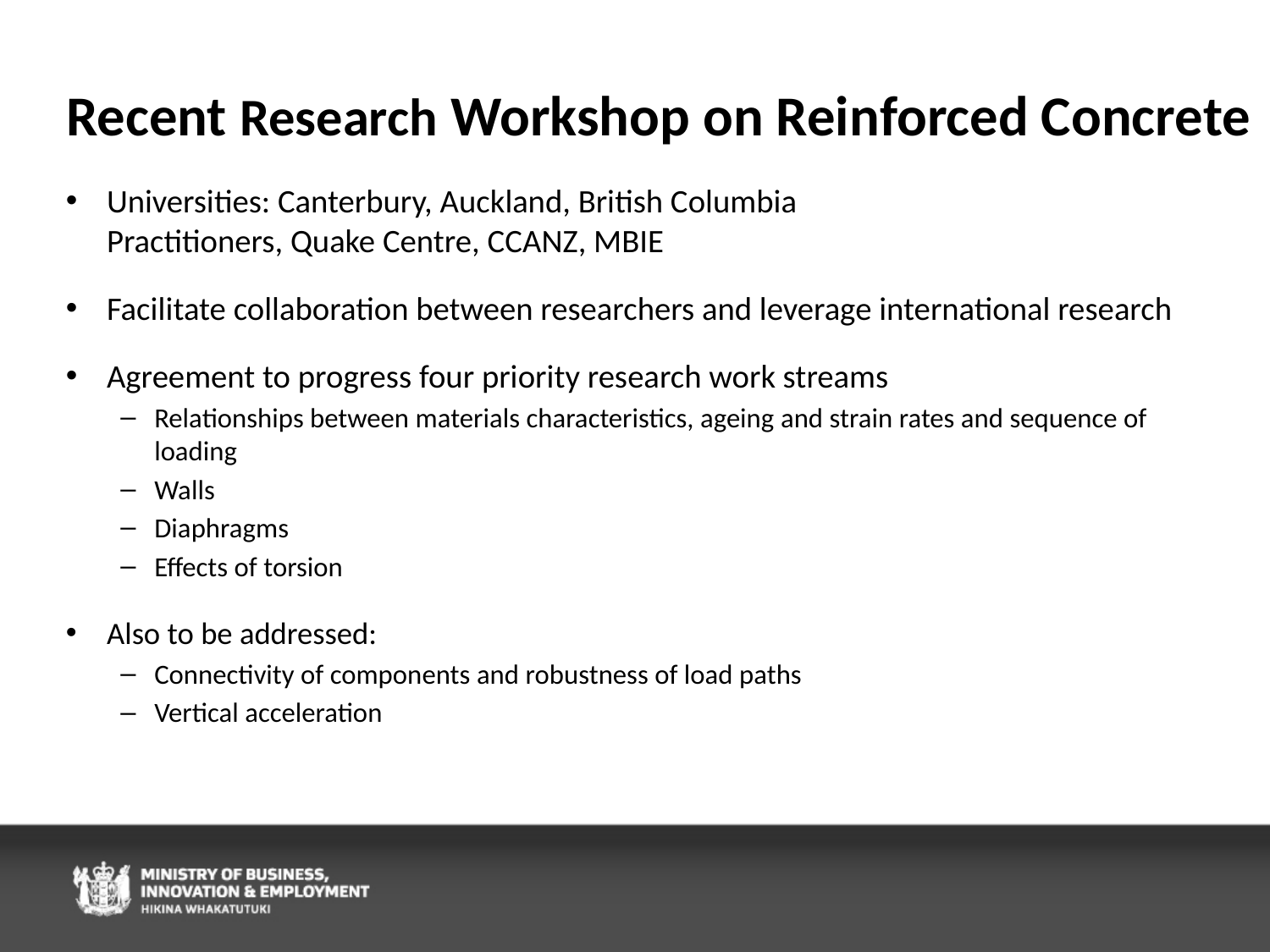

Recent Research Workshop on Reinforced Concrete
Universities: Canterbury, Auckland, British Columbia
Practitioners, Quake Centre, CCANZ, MBIE

Facilitate collaboration between researchers and leverage international research

Agreement to progress four priority research work streams
Relationships between materials characteristics, ageing and strain rates and sequence of loading
Walls
Diaphragms
Effects of torsion

Also to be addressed:
Connectivity of components and robustness of load paths
Vertical acceleration